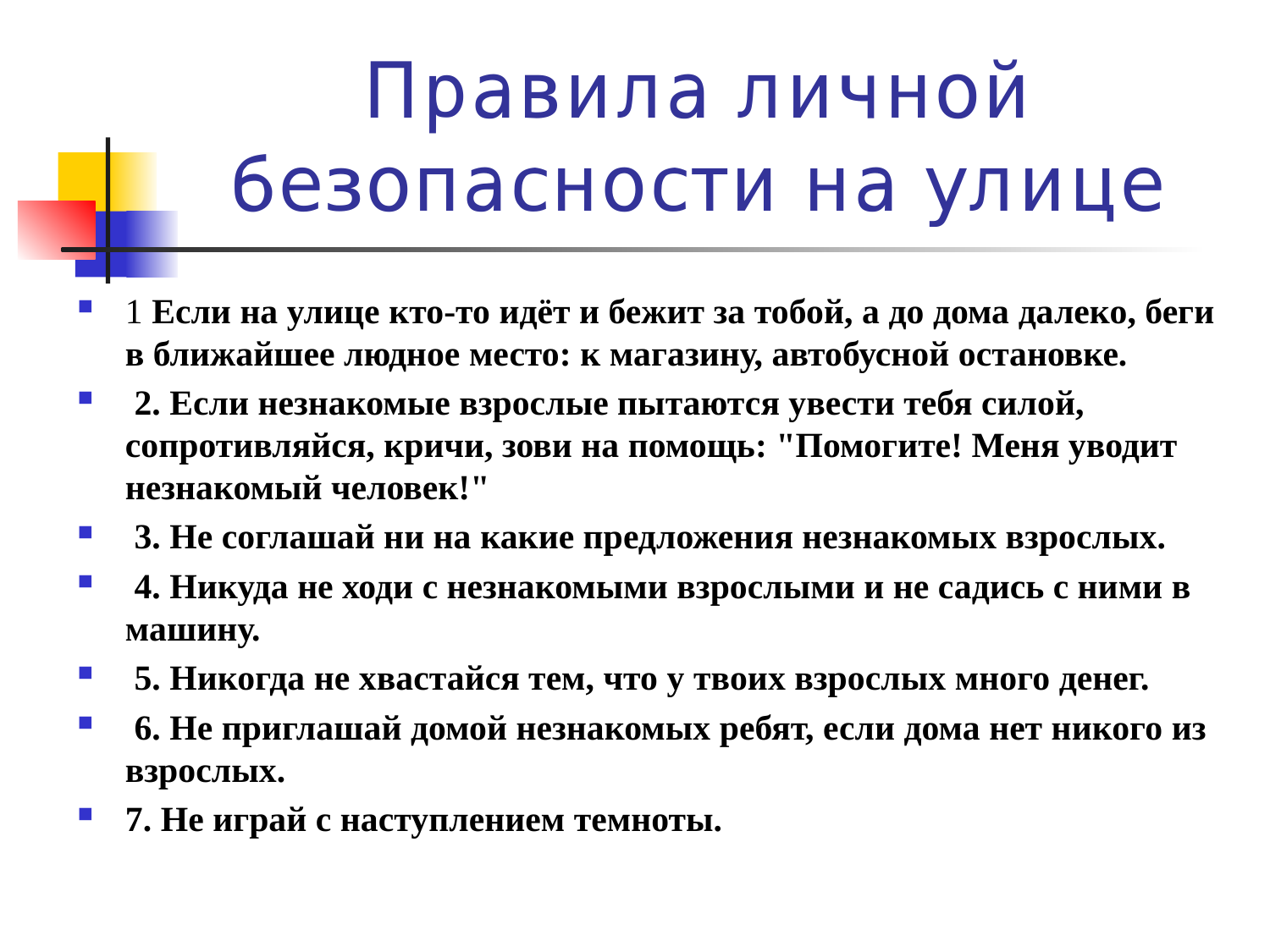

# Правила личной безопасности на улице
1 Если на улице кто-то идёт и бежит за тобой, а до дома далеко, беги в ближайшее людное место: к магазину, автобусной остановке.
 2. Если незнакомые взрослые пытаются увести тебя силой, сопротивляйся, кричи, зови на помощь: "Помогите! Меня уводит незнакомый человек!"
 3. Не соглашай ни на какие предложения незнакомых взрослых.
 4. Никуда не ходи с незнакомыми взрослыми и не садись с ними в машину.
 5. Никогда не хвастайся тем, что у твоих взрослых много денег.
 6. Не приглашай домой незнакомых ребят, если дома нет никого из взрослых.
7. Не играй с наступлением темноты.